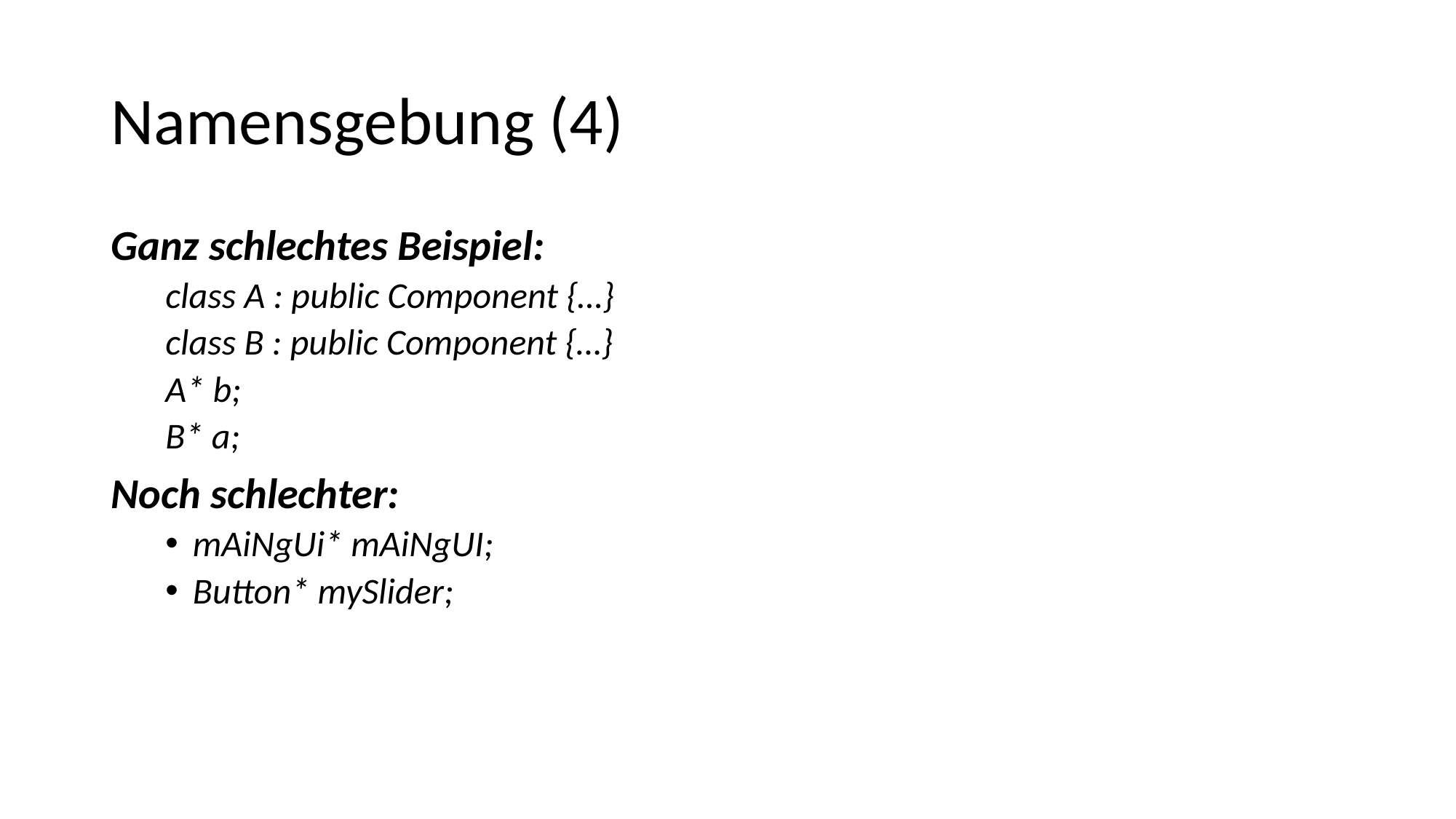

# Namensgebung (4)
Ganz schlechtes Beispiel:
class A : public Component {…}
class B : public Component {…}
A* b;
B* a;
Noch schlechter:
mAiNgUi* mAiNgUI;
Button* mySlider;